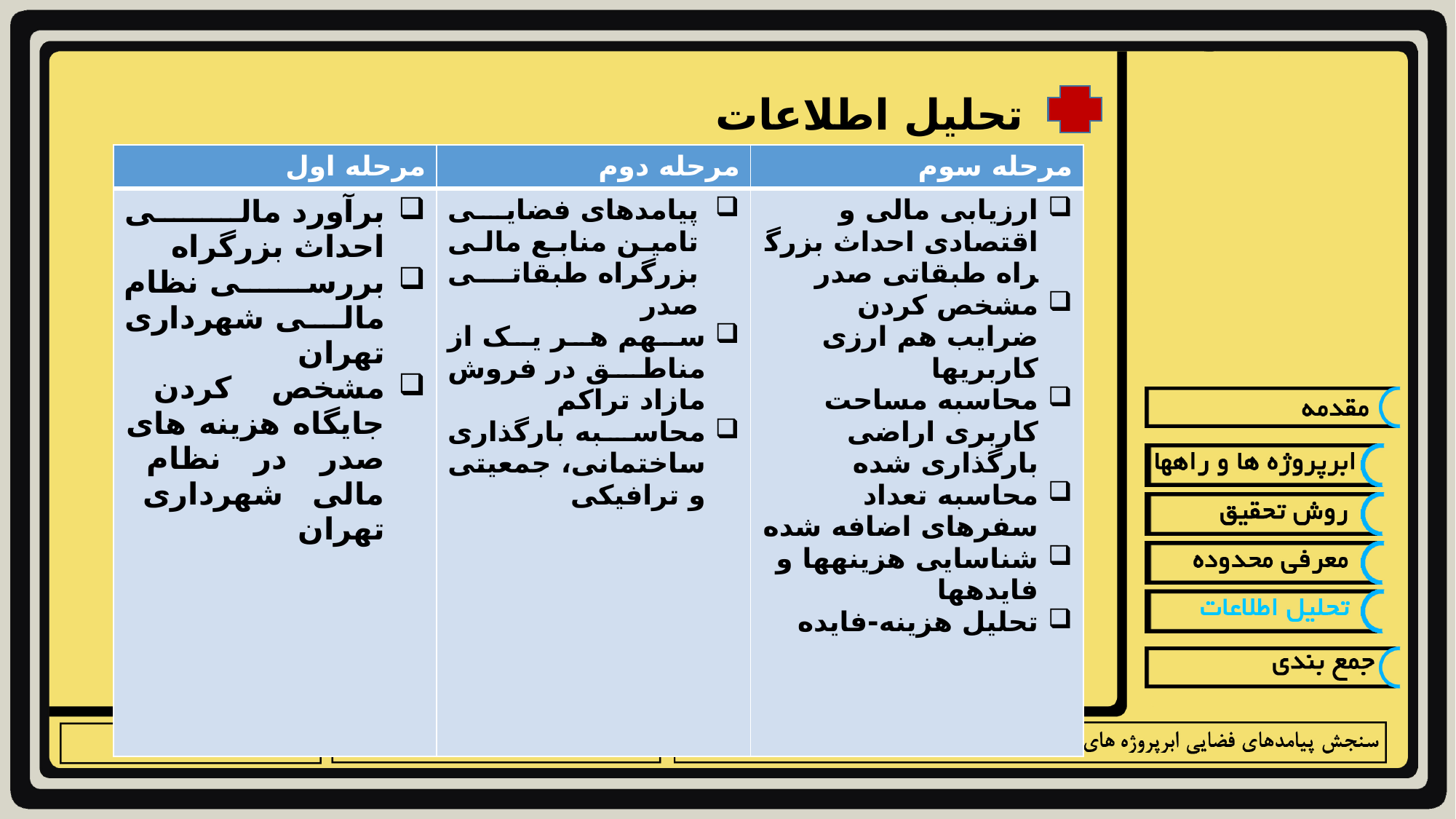

تحلیل اطلاعات

| مرحله اول | مرحله دوم | مرحله سوم |
| --- | --- | --- |
| برآورد مالی احداث بزرگ­راه بررسی نظام مالی شهرداری تهران مشخص کردن جایگاه هزینه های صدر در نظام مالی شهرداری تهران | پیامدهای فضایی تامین منابع مالی بزرگ­راه طبقاتی صدر سهم هر یک از مناطق در فروش مازاد تراکم محاسبه بارگذاری ساختمانی، جمعیتی و ترافیکی | ارزیابی مالی و اقتصادی احداث بزرگ­راه طبقاتی صدر مشخص کردن ضرایب هم ارزی کاربری­ها محاسبه مساحت کاربری اراضی بارگذاری شده محاسبه تعداد سفرهای اضافه شده شناسایی هزینه­ها و فایده­ها تحلیل هزینه-فایده |